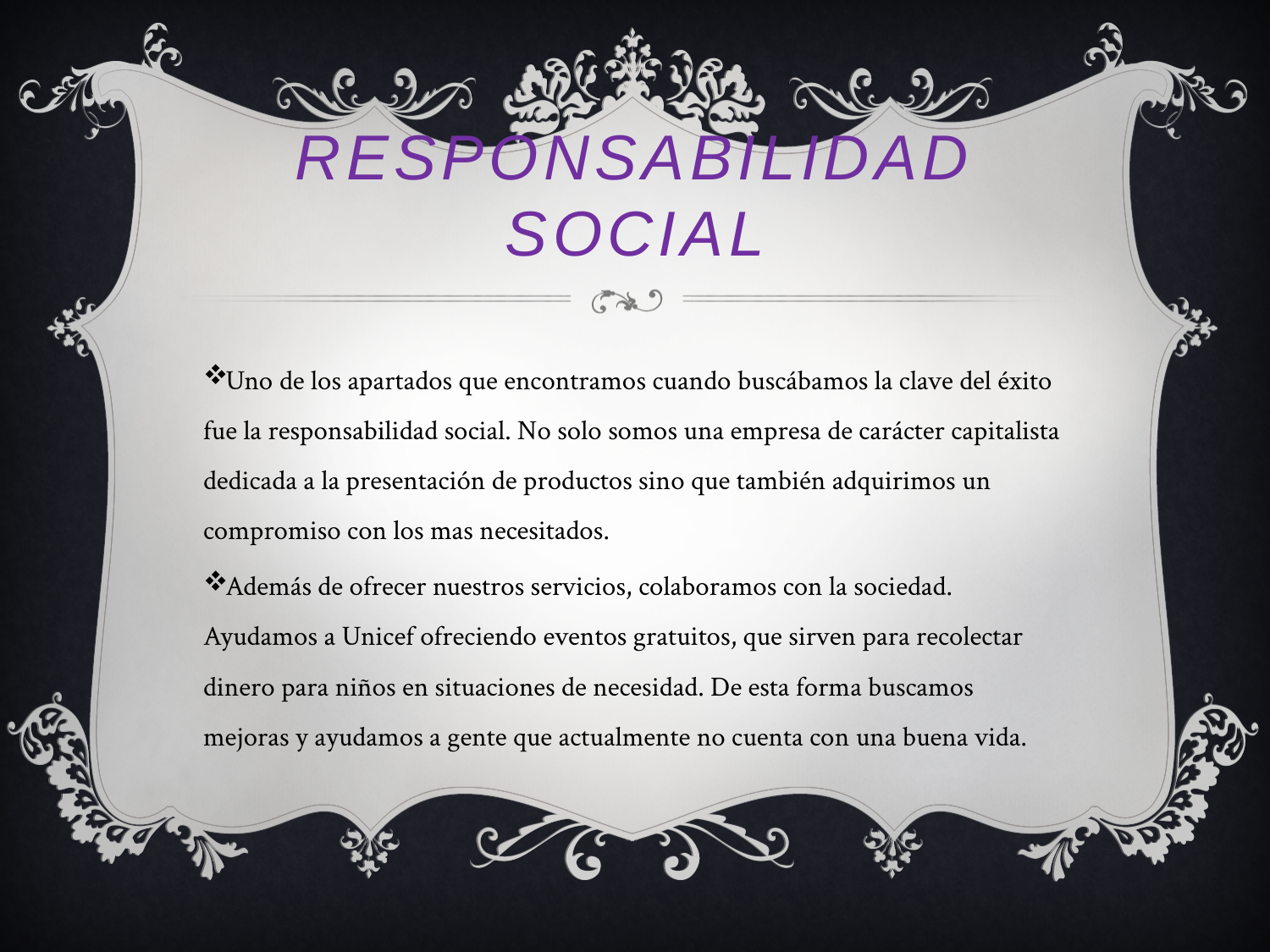

# Responsabilidad social
Uno de los apartados que encontramos cuando buscábamos la clave del éxito fue la responsabilidad social. No solo somos una empresa de carácter capitalista dedicada a la presentación de productos sino que también adquirimos un compromiso con los mas necesitados.
Además de ofrecer nuestros servicios, colaboramos con la sociedad. Ayudamos a Unicef ofreciendo eventos gratuitos, que sirven para recolectar dinero para niños en situaciones de necesidad. De esta forma buscamos mejoras y ayudamos a gente que actualmente no cuenta con una buena vida.